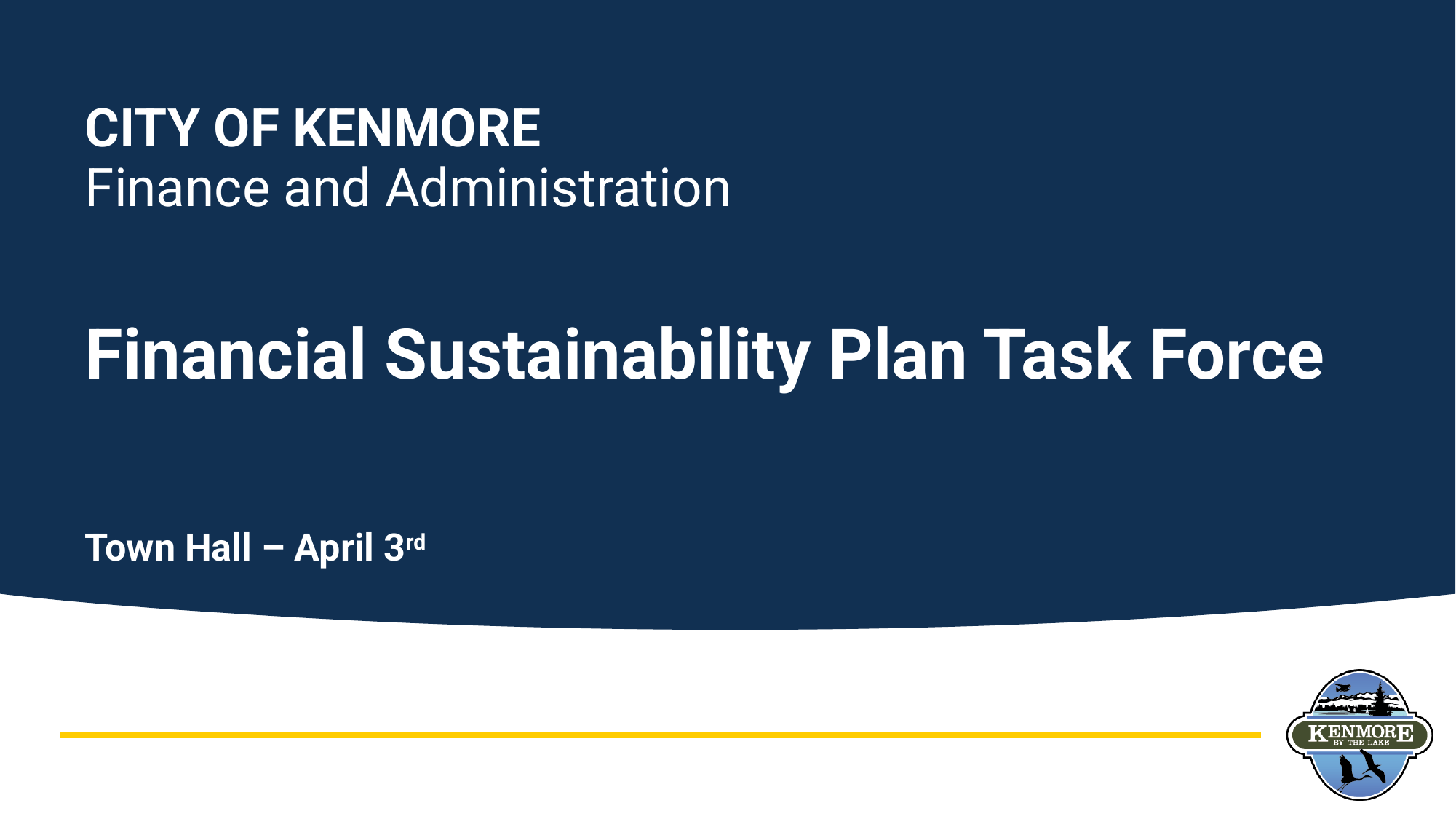

Finance and Administration
# Financial Sustainability Plan Task Force
Town Hall – April 3rd